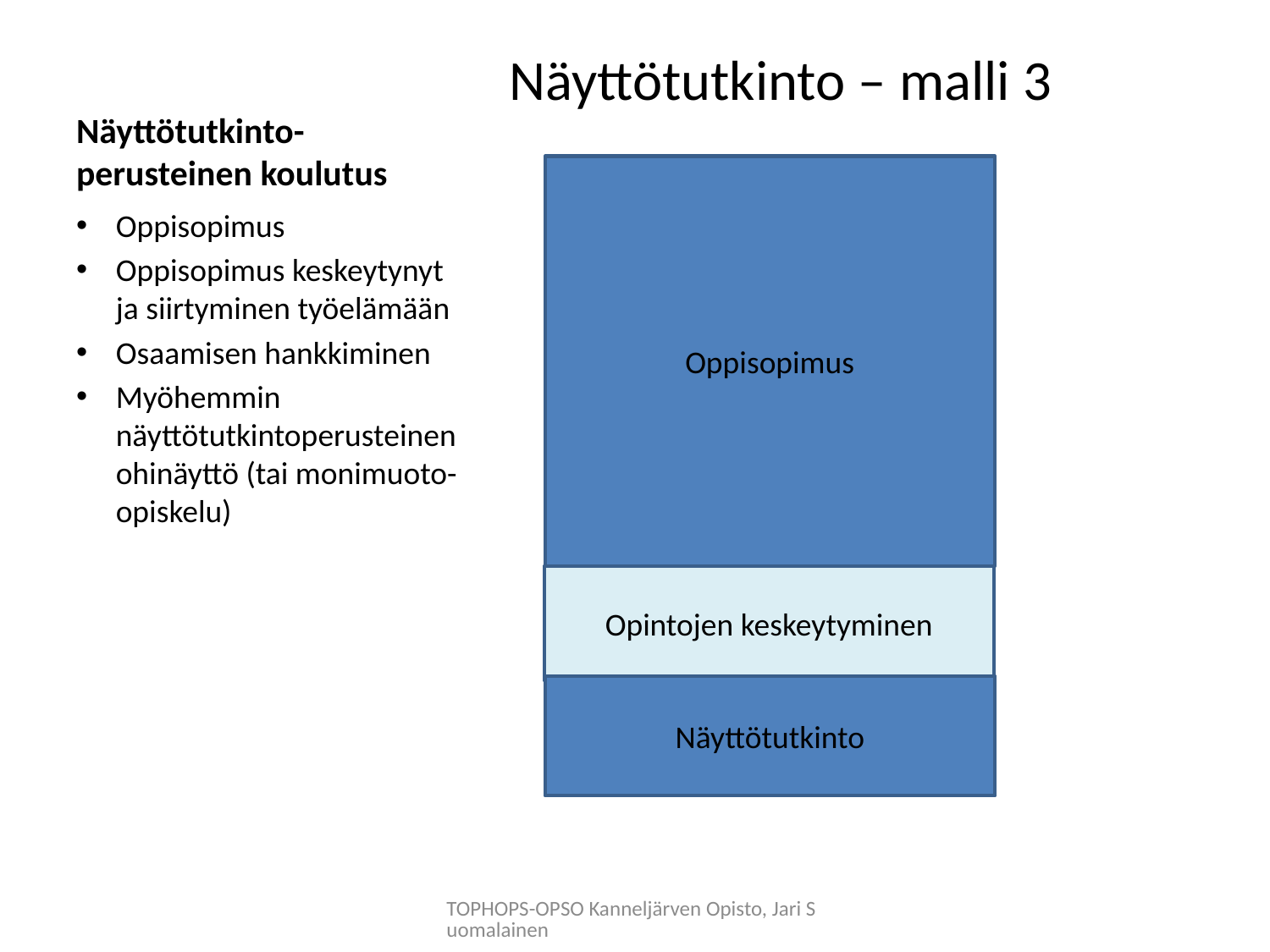

# Näyttötutkinto-perusteinen koulutus
Näyttötutkinto – malli 3
Oppisopimus
Oppisopimus
Oppisopimus keskeytynyt ja siirtyminen työelämään
Osaamisen hankkiminen
Myöhemmin näyttötutkintoperusteinen ohinäyttö (tai monimuoto-opiskelu)

Opintojen keskeytyminen
Näyttötutkinto
TOPHOPS-OPSO Kanneljärven Opisto, Jari Suomalainen